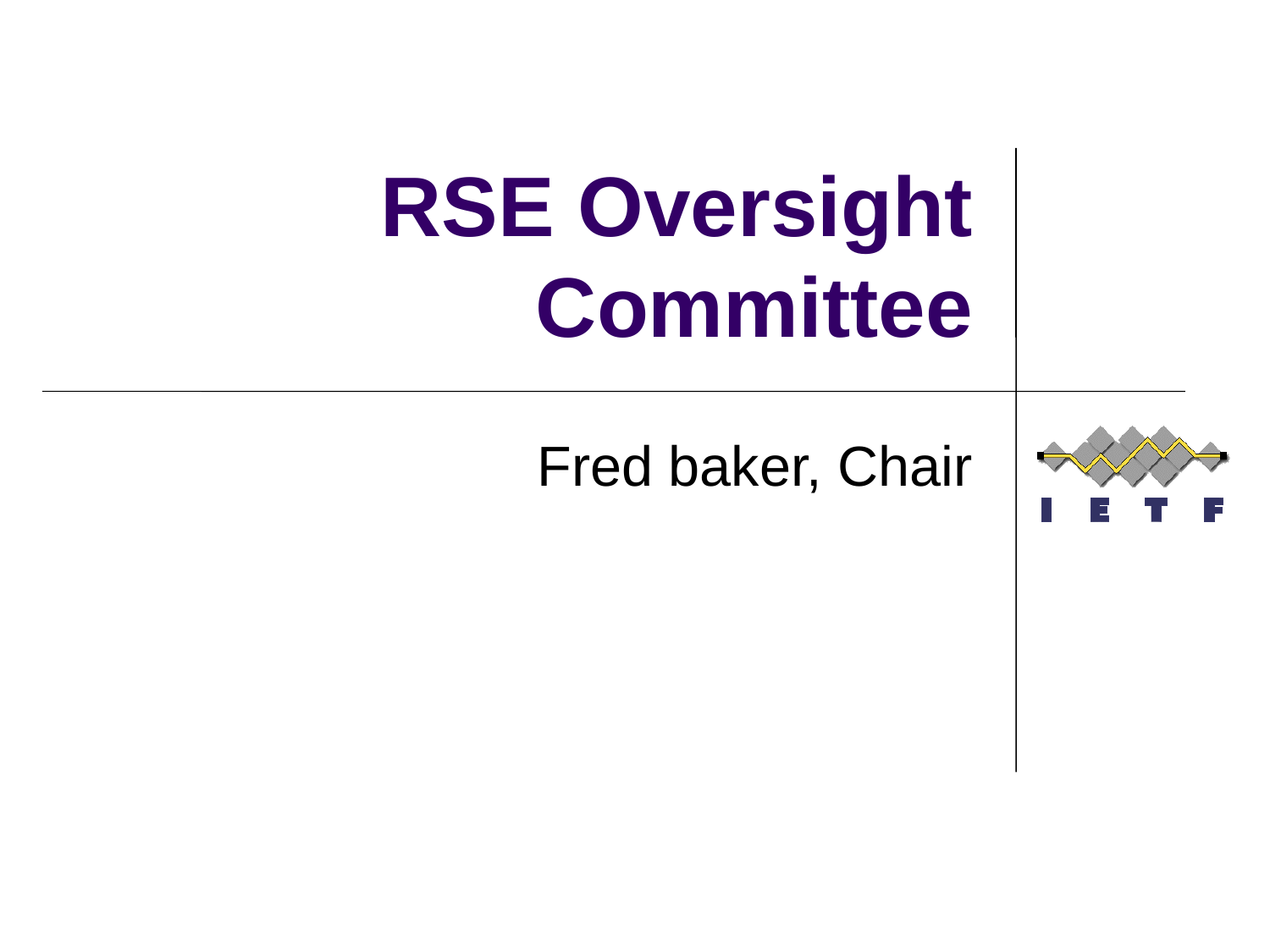

# RSE Oversight Committee
Fred baker, Chair